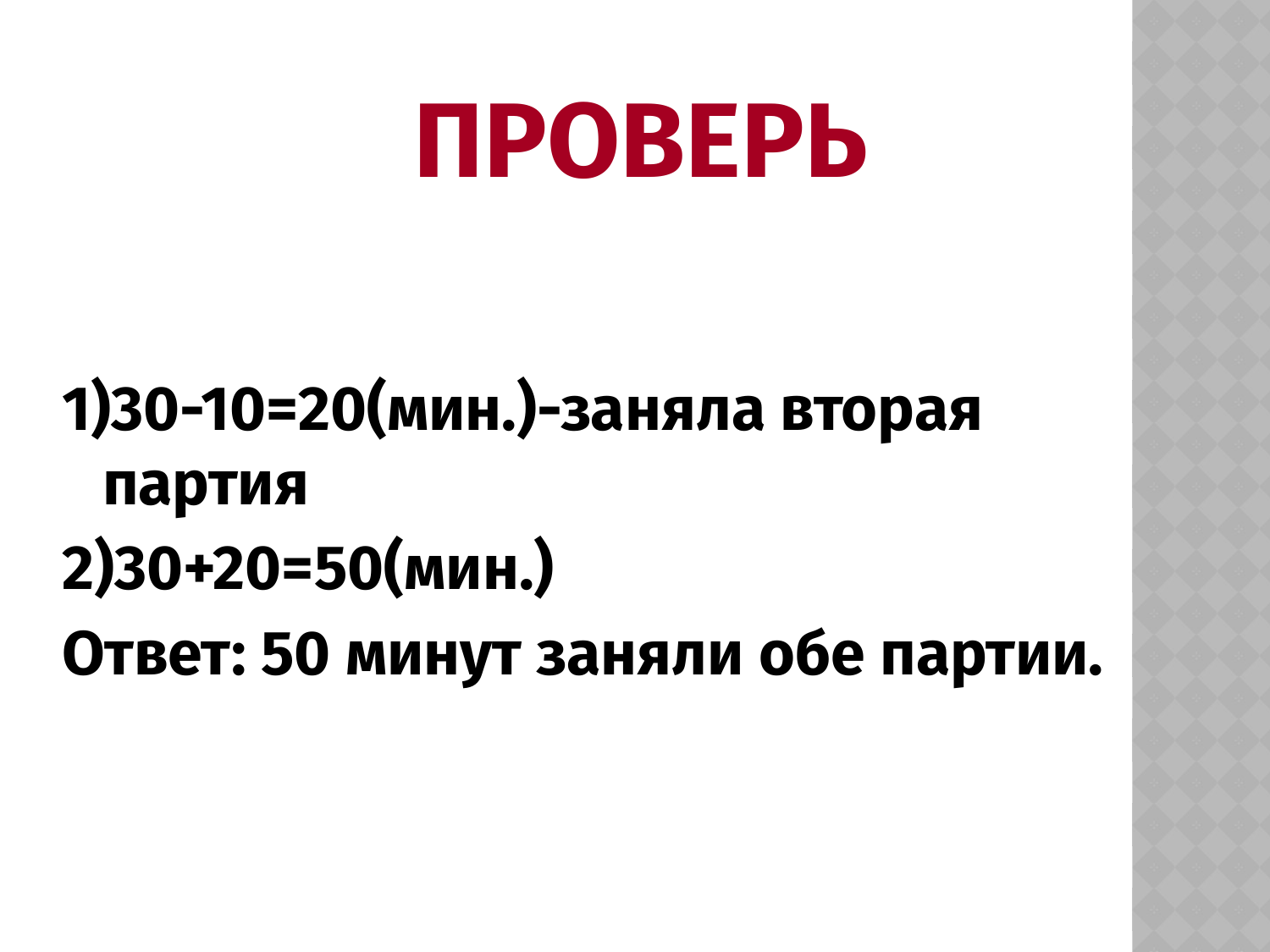

# Проверь

1)30-10=20(мин.)-заняла вторая партия
2)30+20=50(мин.)
Ответ: 50 минут заняли обе партии.